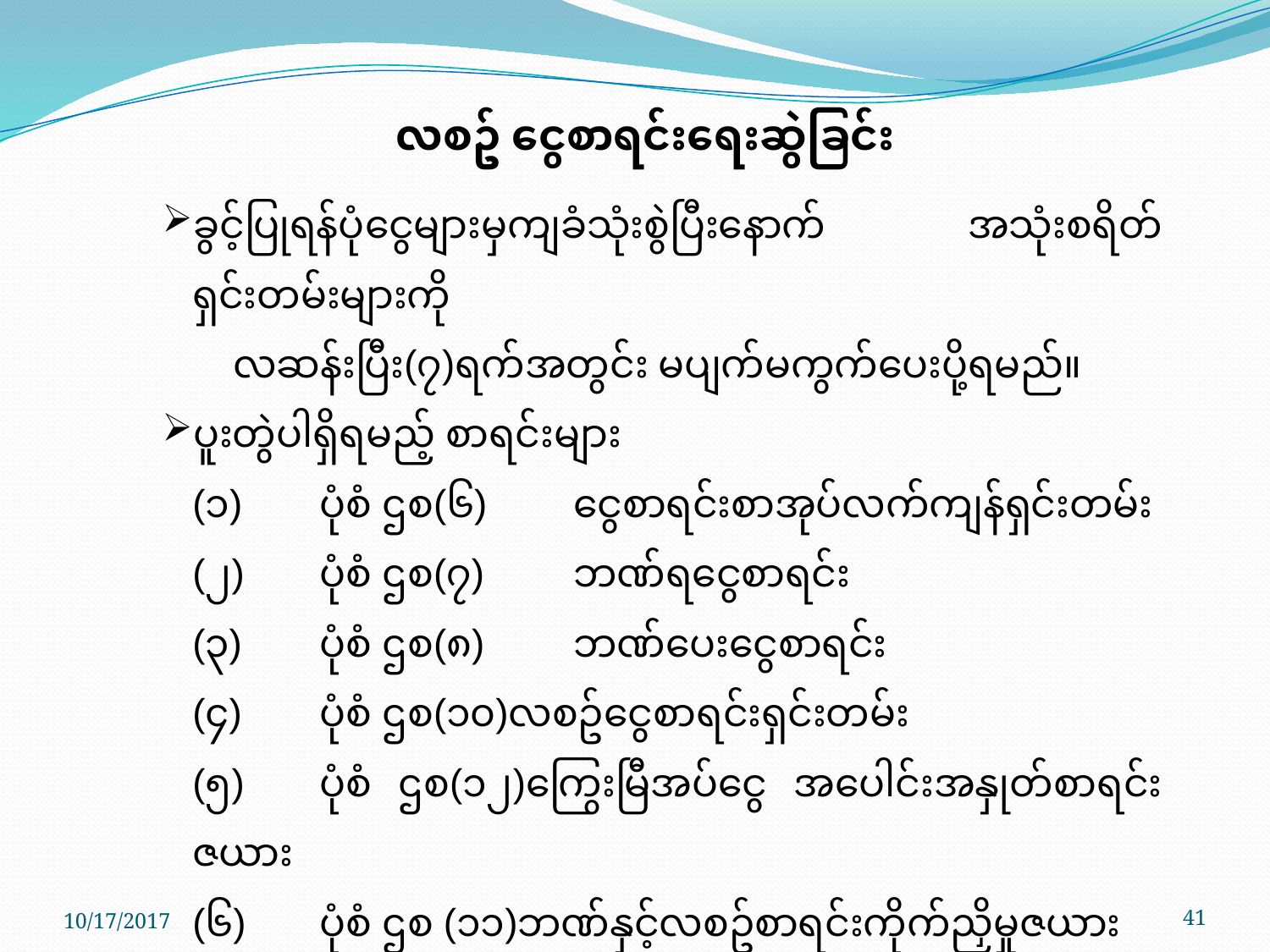

လစဥ် ငွေစာရင်းရေးဆွဲခြင်း
ခွင့်ပြုရန်ပုံငွေများမှကျခံသုံးစွဲပြီးနောက် အသုံးစရိတ်ရှင်းတမ်းများကို
    လဆန်းပြီး(၇)ရက်အတွင်း မပျက်မကွက်ပေးပို့ရမည်။
ပူးတွဲပါရှိရမည့် စာရင်းများ
(၁)	ပုံစံ ဌစ(၆)	ငွေစာရင်းစာအုပ်လက်ကျန်ရှင်းတမ်း
(၂)	ပုံစံ ဌစ(၇)	ဘဏ်ရငွေစာရင်း
(၃)	ပုံစံ ဌစ(၈)	ဘဏ်ပေးငွေစာရင်း
(၄)	ပုံစံ ဌစ(၁၀)လစဥ်ငွေစာရင်းရှင်းတမ်း
(၅)	ပုံစံ ဌစ(၁၂)ကြွေးမြီအပ်ငွေ အပေါင်းအနှုတ်စာရင်းဇယား
(၆)	ပုံစံ ဌစ (၁၁)ဘဏ်နှင့်လစဥ်စာရင်းကိုက်ညှိမှုဇယား
(၇)	ဘဏ်စာရင်းမိတ္တူမှန်
10/17/2017

41